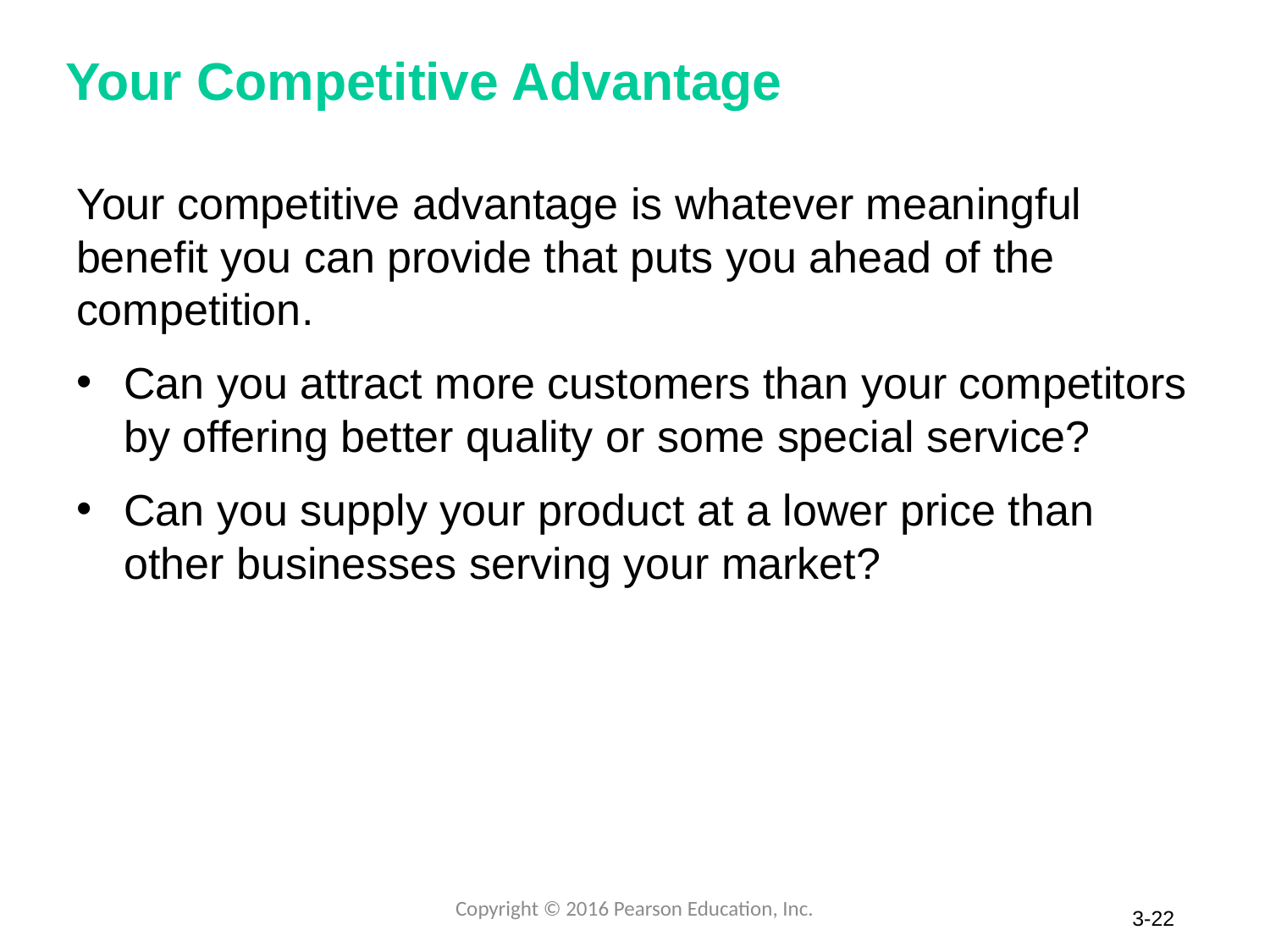

# Your Competitive Advantage
Your competitive advantage is whatever meaningful benefit you can provide that puts you ahead of the competition.

Can you attract more customers than your competitors by offering better quality or some special service?

Can you supply your product at a lower price than other businesses serving your market?
Copyright © 2016 Pearson Education, Inc.